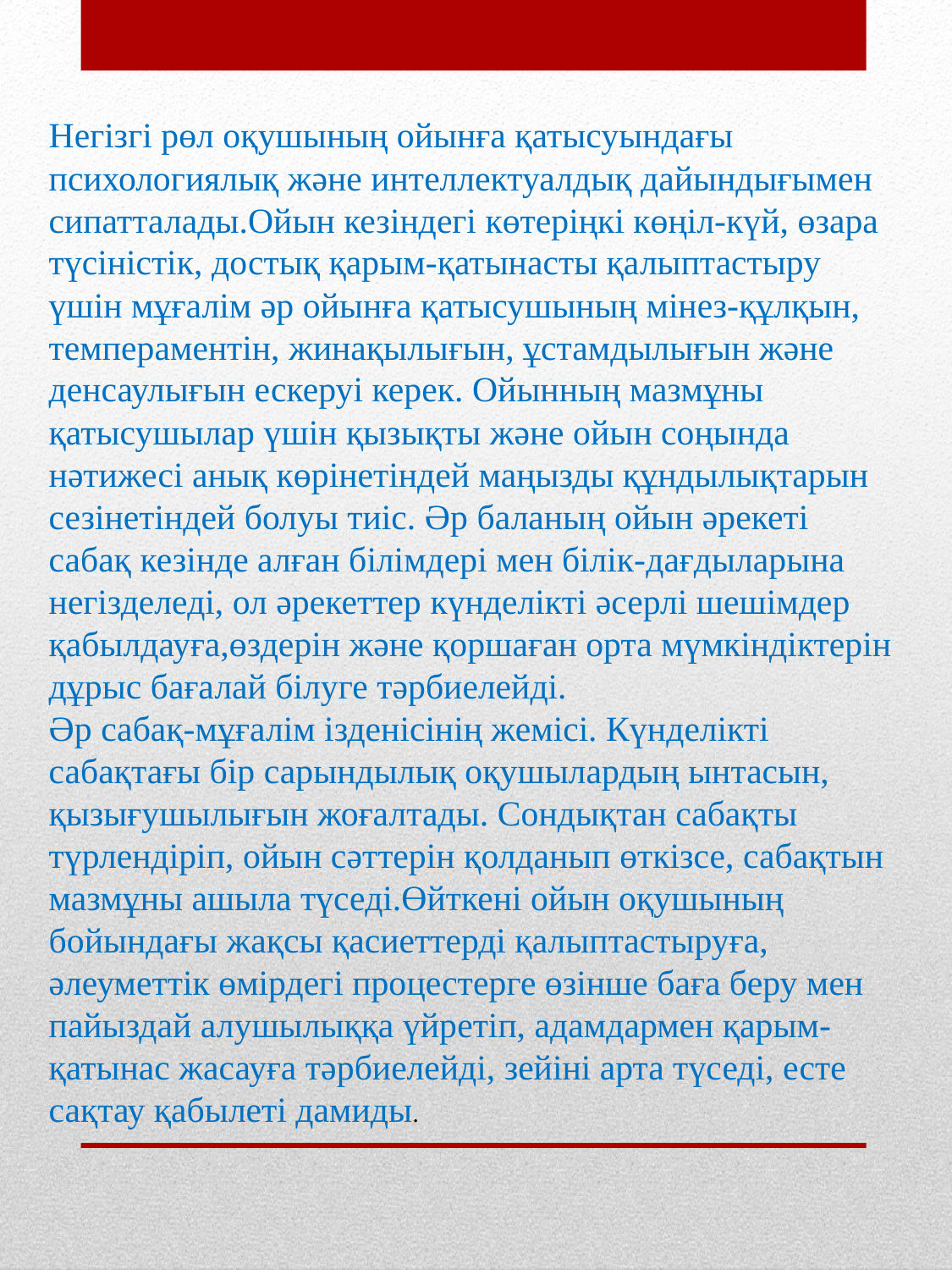

Негізгі рөл оқушының ойынға қатысуындағы психологиялық және интеллектуалдық дайындығымен сипатталады.Ойын кезіндегі көтеріңкі көңіл-күй, өзара түсіністік, достық қарым-қатынасты қалыптастыру үшін мұғалім әр ойынға қатысушының мінез-құлқын, темпераментін, жинақылығын, ұстамдылығын және денсаулығын ескеруі керек. Ойынның мазмұны қатысушылар үшін қызықты және ойын соңында нәтижесі анық көрінетіндей маңызды құндылықтарын сезінетіндей болуы тиіс. Әр баланың ойын әрекеті сабақ кезінде алған білімдері мен білік-дағдыларына негізделеді, ол әрекеттер күнделікті әсерлі шешімдер қабылдауға,өздерін және қоршаған орта мүмкіндіктерін дұрыс бағалай білуге тәрбиелейді.
Әр сабақ-мұғалім ізденісінің жемісі. Күнделікті сабақтағы бір сарындылық оқушылардың ынтасын, қызығушылығын жоғалтады. Сондықтан сабақты түрлендіріп, ойын сәттерін қолданып өткізсе, сабақтын мазмұны ашыла түседі.Өйткені ойын оқушының бойындағы жақсы қасиеттерді қалыптастыруға, әлеуметтік өмірдегі процестерге өзінше баға беру мен пайыздай алушылыққа үйретіп, адамдармен қарым-қатынас жасауға тәрбиелейді, зейіні арта түседі, есте сақтау қабылеті дамиды.